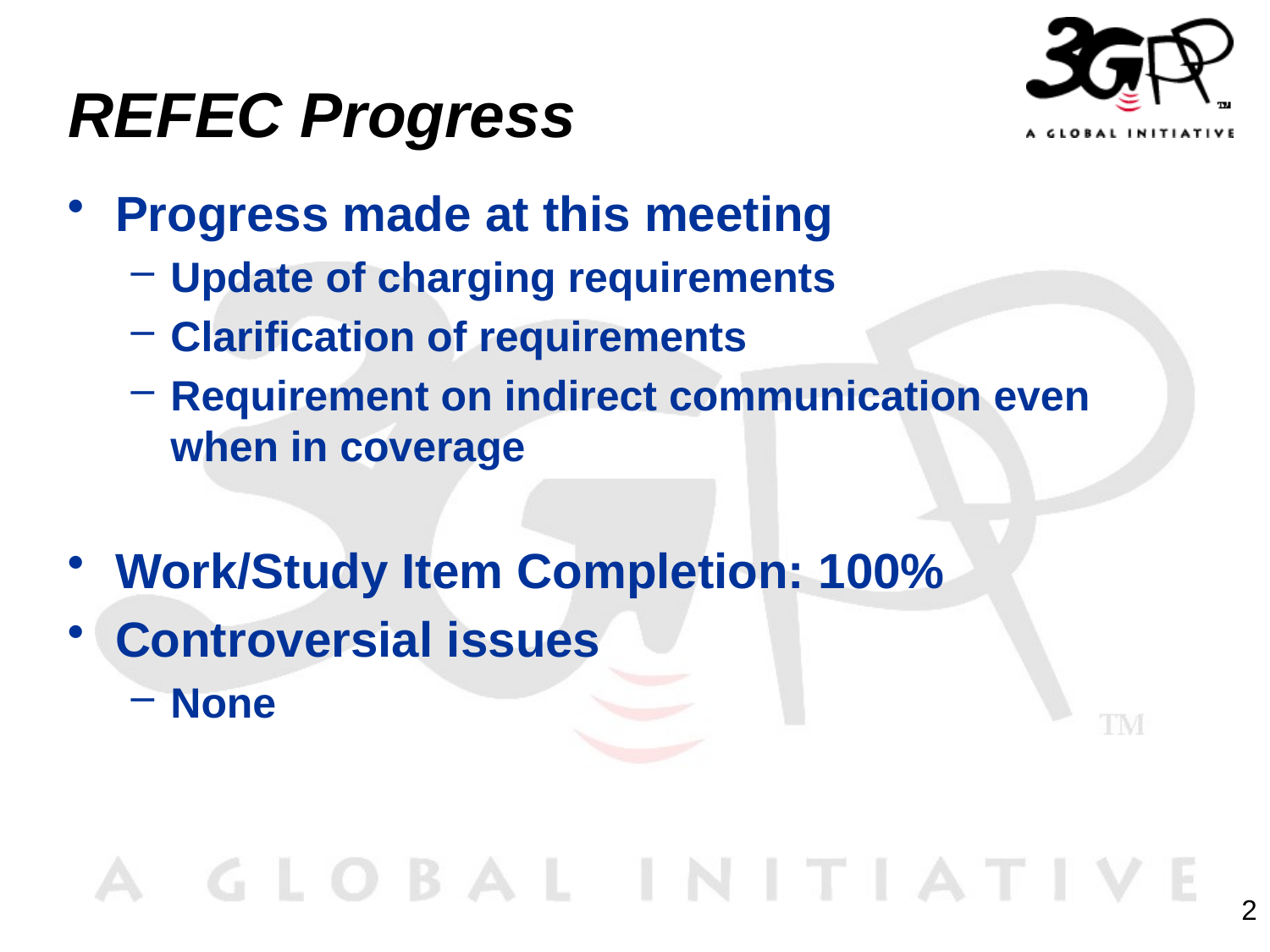

# REFEC Progress
Progress made at this meeting
Update of charging requirements
Clarification of requirements
Requirement on indirect communication even when in coverage

Work/Study Item Completion: 100%
Controversial issues
None
2